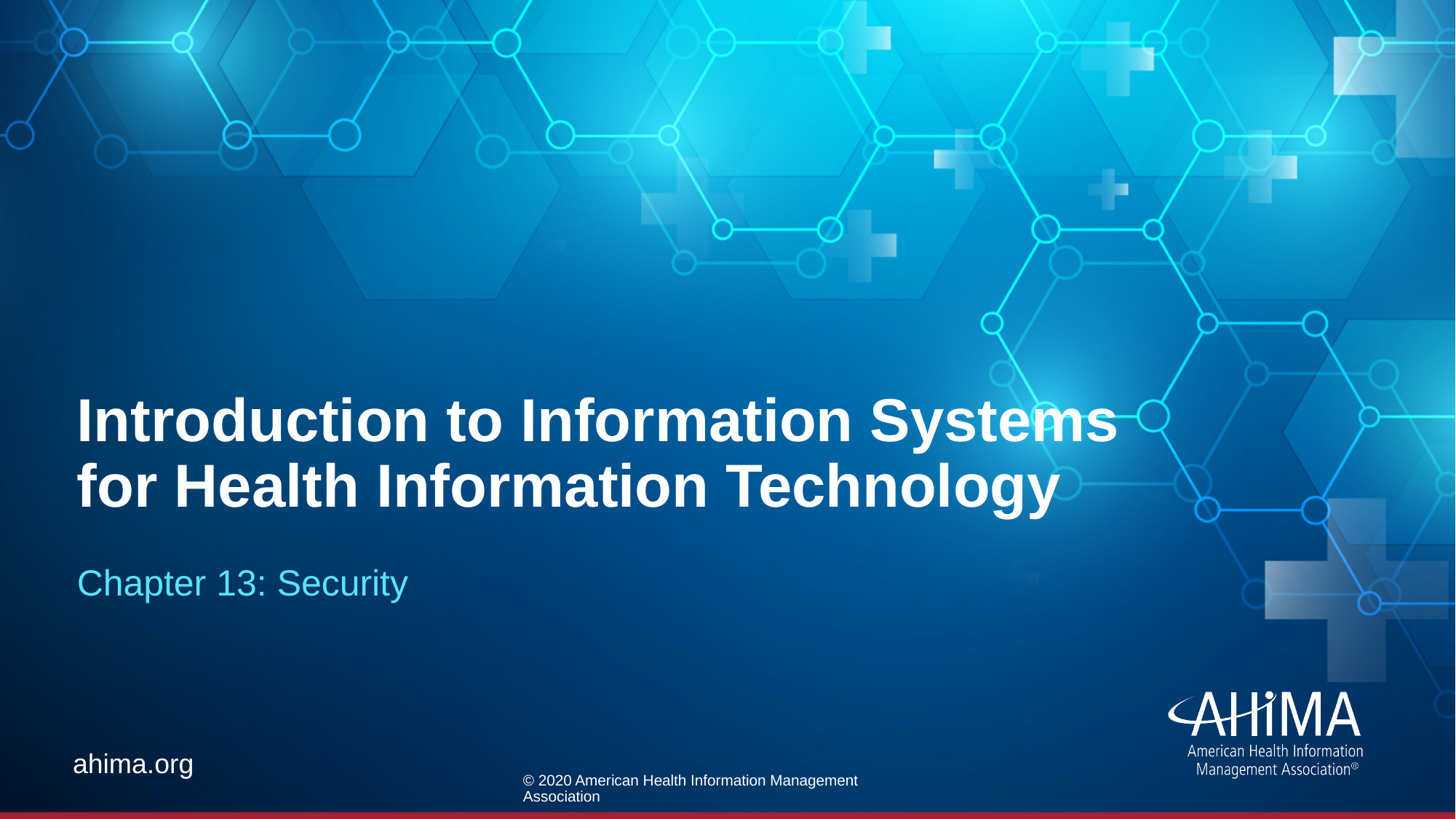

# Introduction to Information Systems for Health Information Technology
Chapter 13: Security
© 2020 American Health Information Management Association